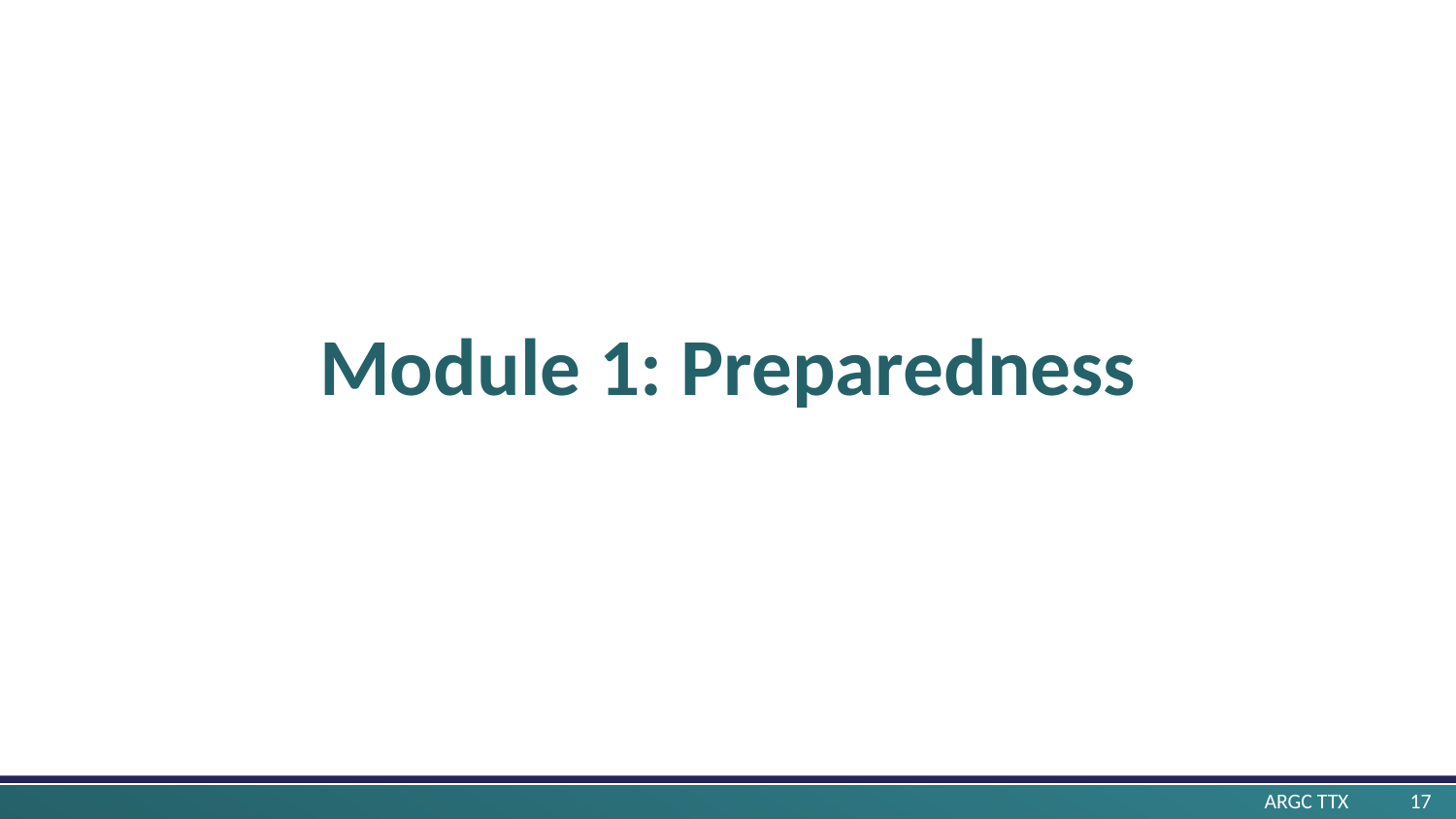

# Module 1: Preparedness
ARGC TTX 	17